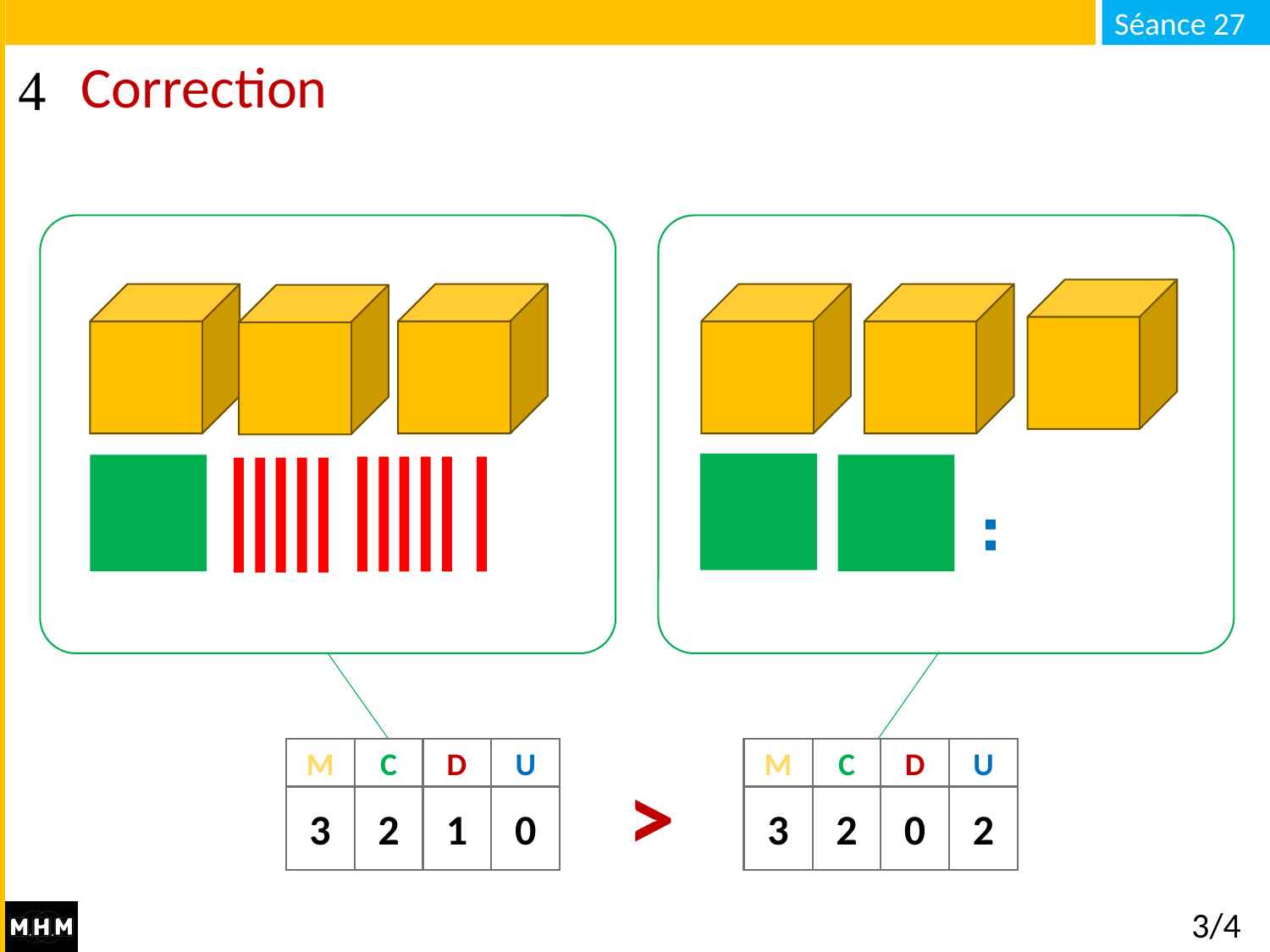

# Correction

M
C
D
U
3
2
1
0
M
C
D
U
3
2
0
2
<
3/4